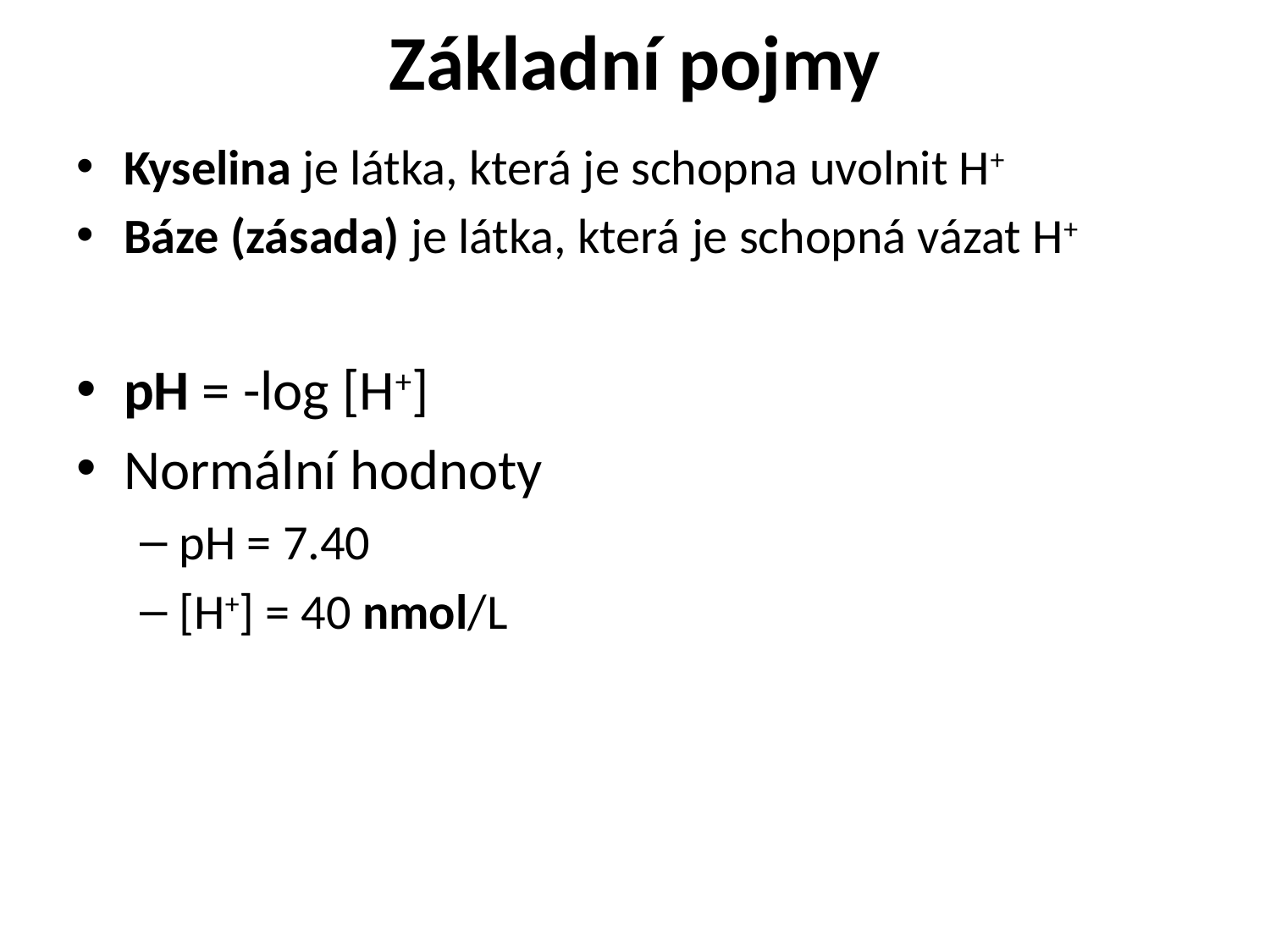

# Základní pojmy
Kyselina je látka, která je schopna uvolnit H+
Báze (zásada) je látka, která je schopná vázat H+

pH = -log [H+]
Normální hodnoty
pH = 7.40
[H+] = 40 nmol/L